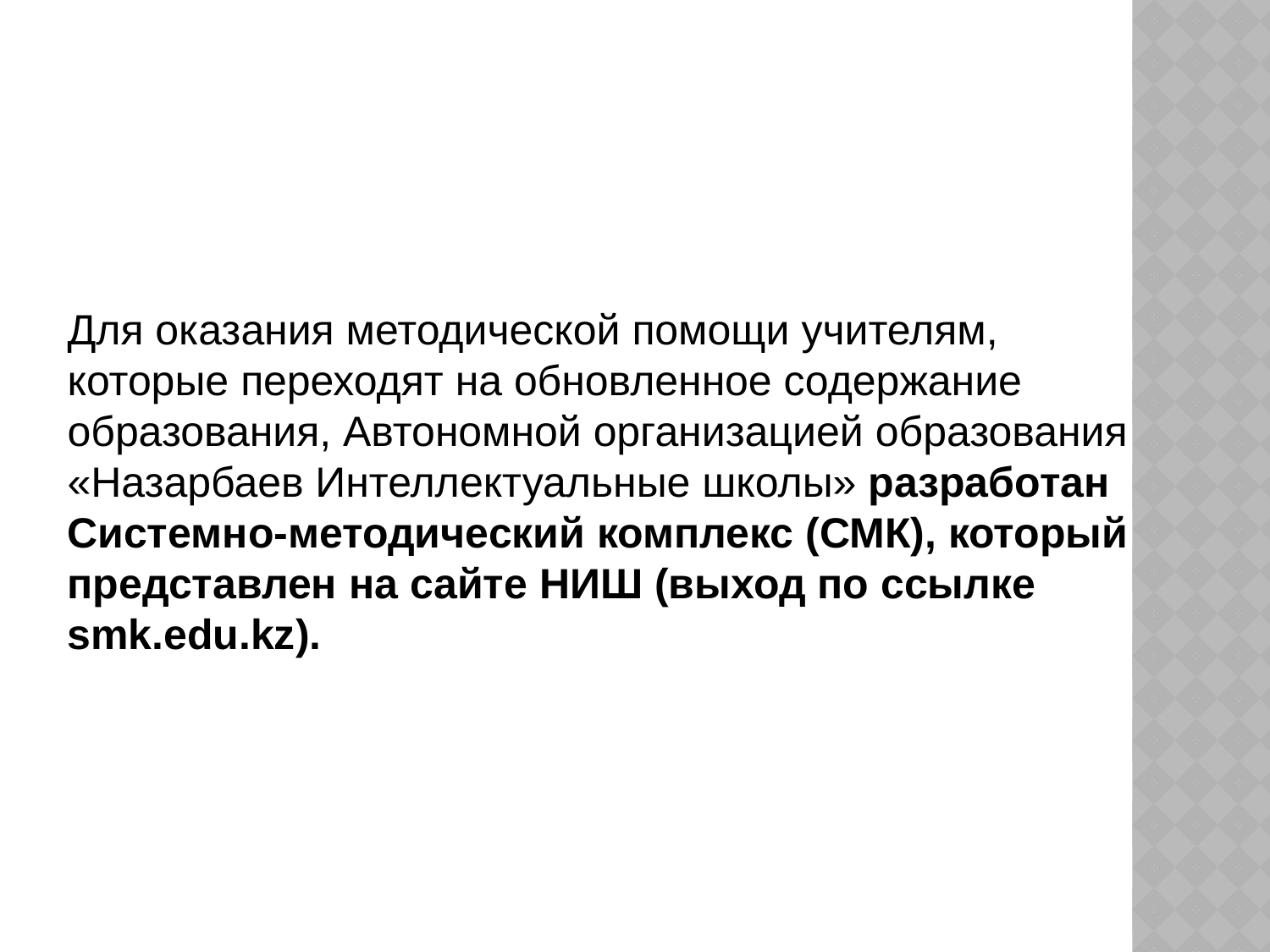

Для оказания методической помощи учителям, которые переходят на обновленное содержание образования, Автономной организацией образования «Назарбаев Интеллектуальные школы» разработан Системно-методический комплекс (СМК), который представлен на сайте НИШ (выход по ссылке smk.edu.kz).